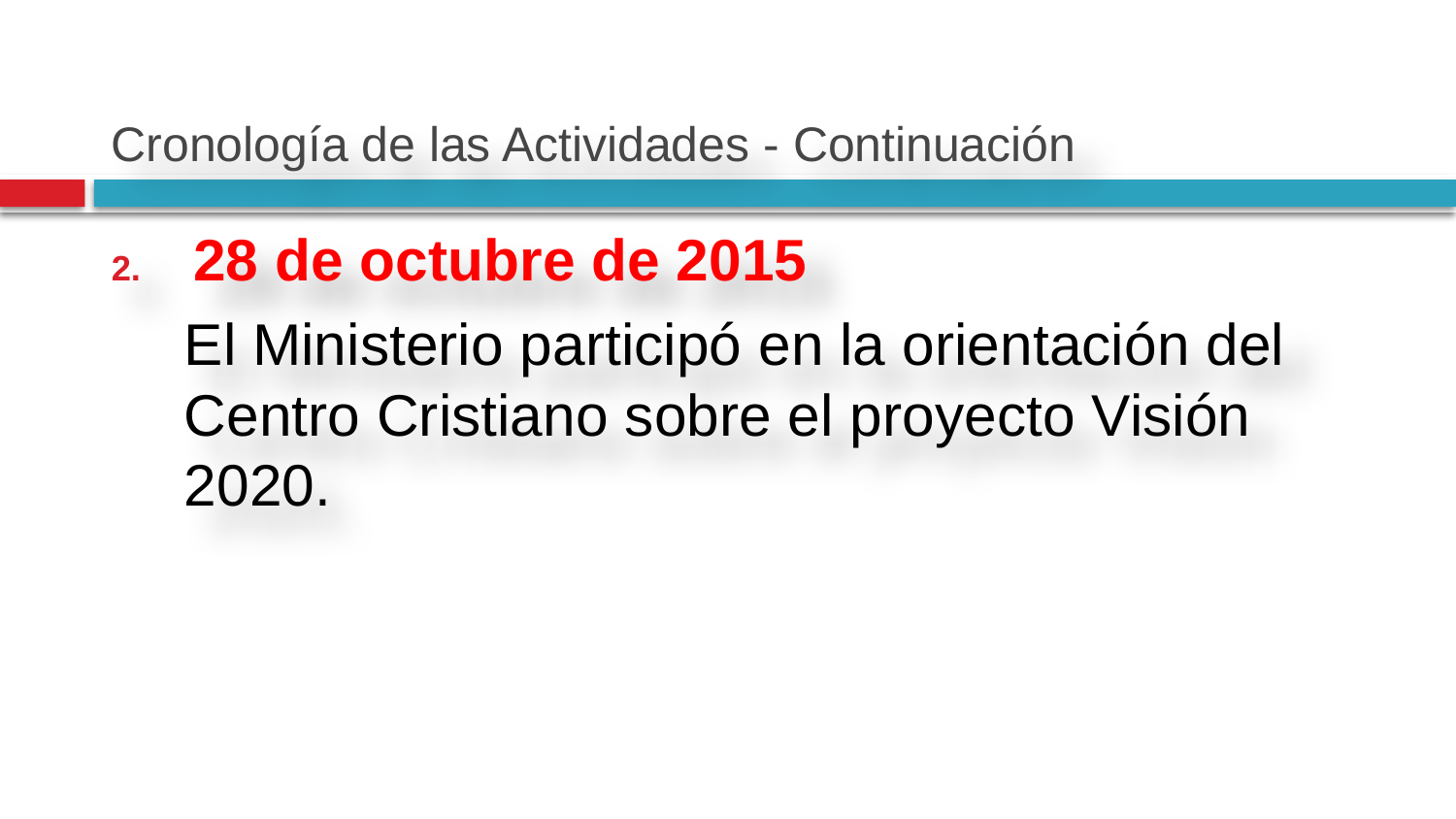

# Cronología de las Actividades - Continuación
28 de octubre de 2015
El Ministerio participó en la orientación del Centro Cristiano sobre el proyecto Visión 2020.